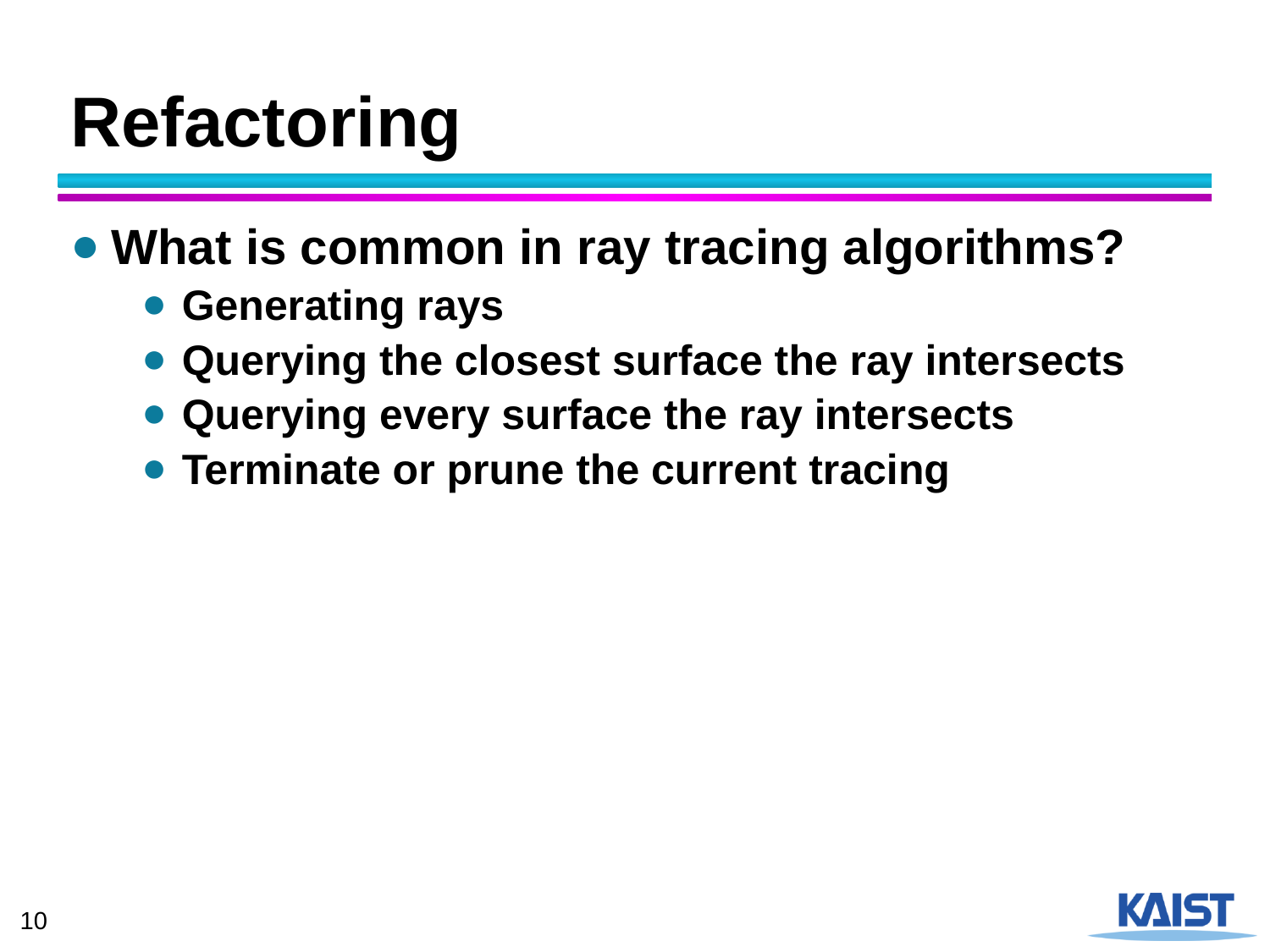

# Refactoring
What is common in ray tracing algorithms?
Generating rays
Querying the closest surface the ray intersects
Querying every surface the ray intersects
Terminate or prune the current tracing